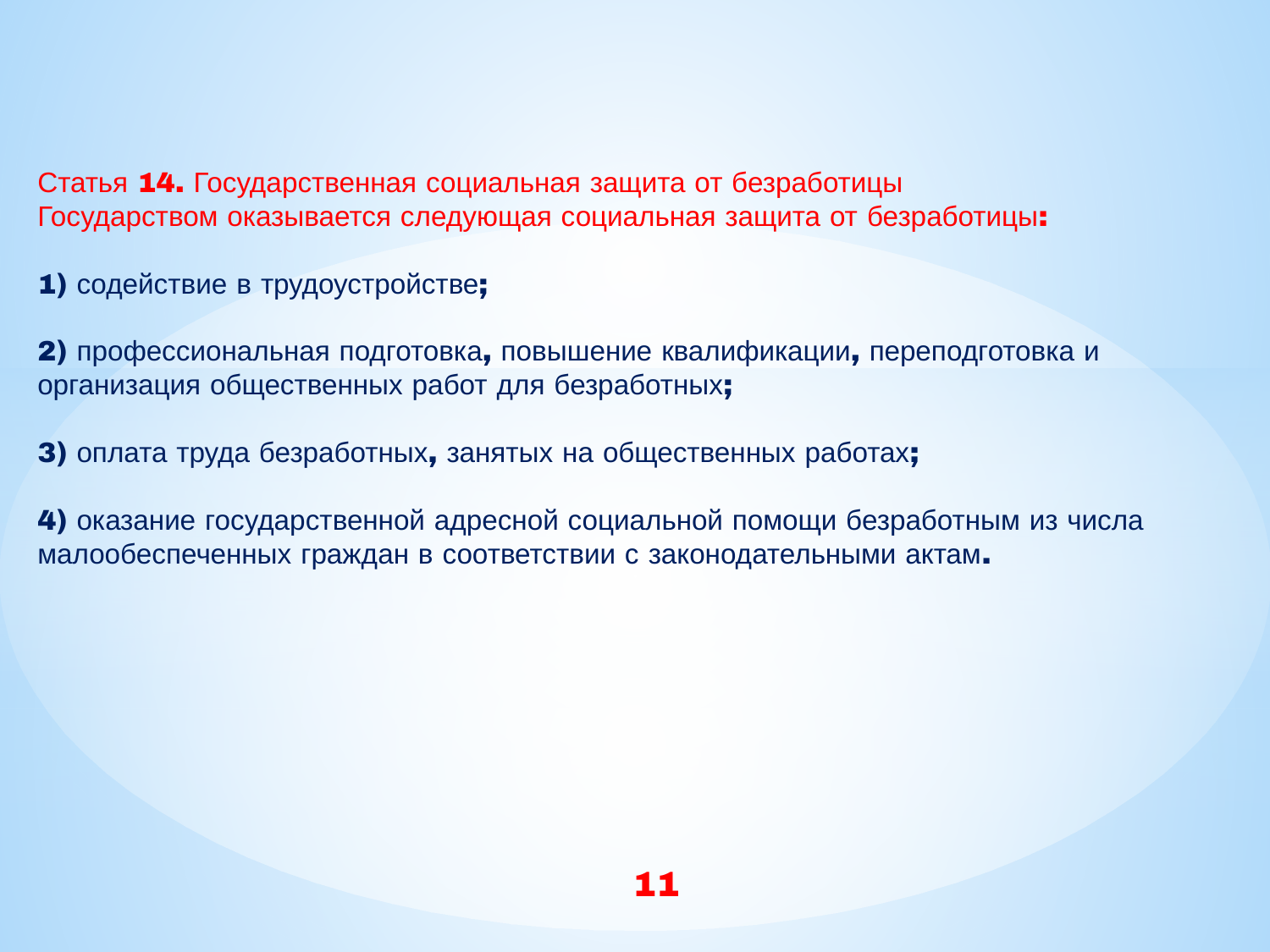

# Статья 14. Государственная социальная защита от безработицы Государством оказывается следующая социальная защита от безработицы: 1) содействие в трудоустройстве; 2) профессиональная подготовка, повышение квалификации, переподготовка и организация общественных работ для безработных; 3) оплата труда безработных, занятых на общественных работах; 4) оказание государственной адресной социальной помощи безработным из числа малообеспеченных граждан в соответствии с законодательными актам.

11